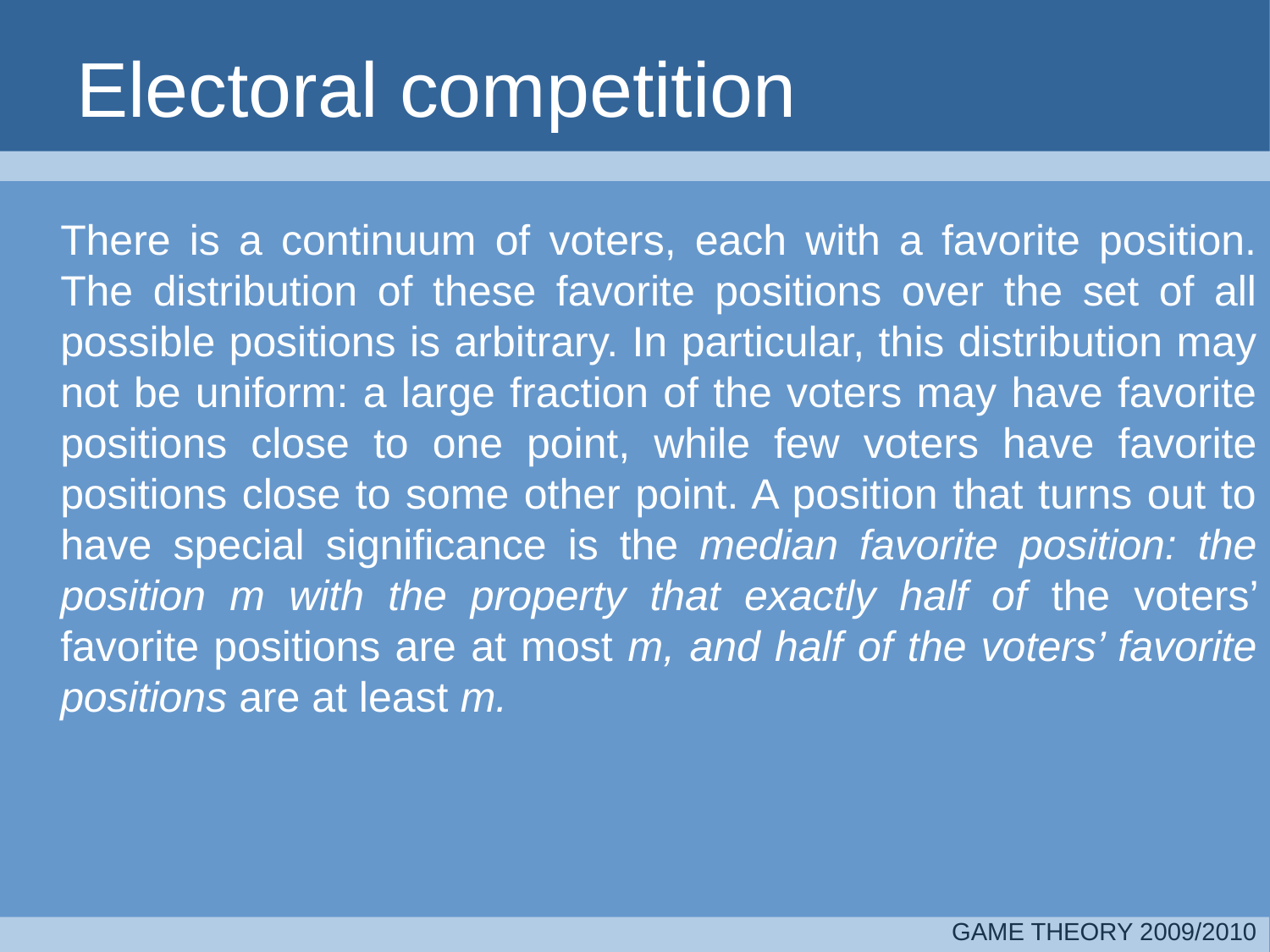

# Electoral competition
	There is a continuum of voters, each with a favorite position. The distribution of these favorite positions over the set of all possible positions is arbitrary. In particular, this distribution may not be uniform: a large fraction of the voters may have favorite positions close to one point, while few voters have favorite positions close to some other point. A position that turns out to have special significance is the median favorite position: the position m with the property that exactly half of the voters’ favorite positions are at most m, and half of the voters’ favorite positions are at least m.
GAME THEORY 2009/2010